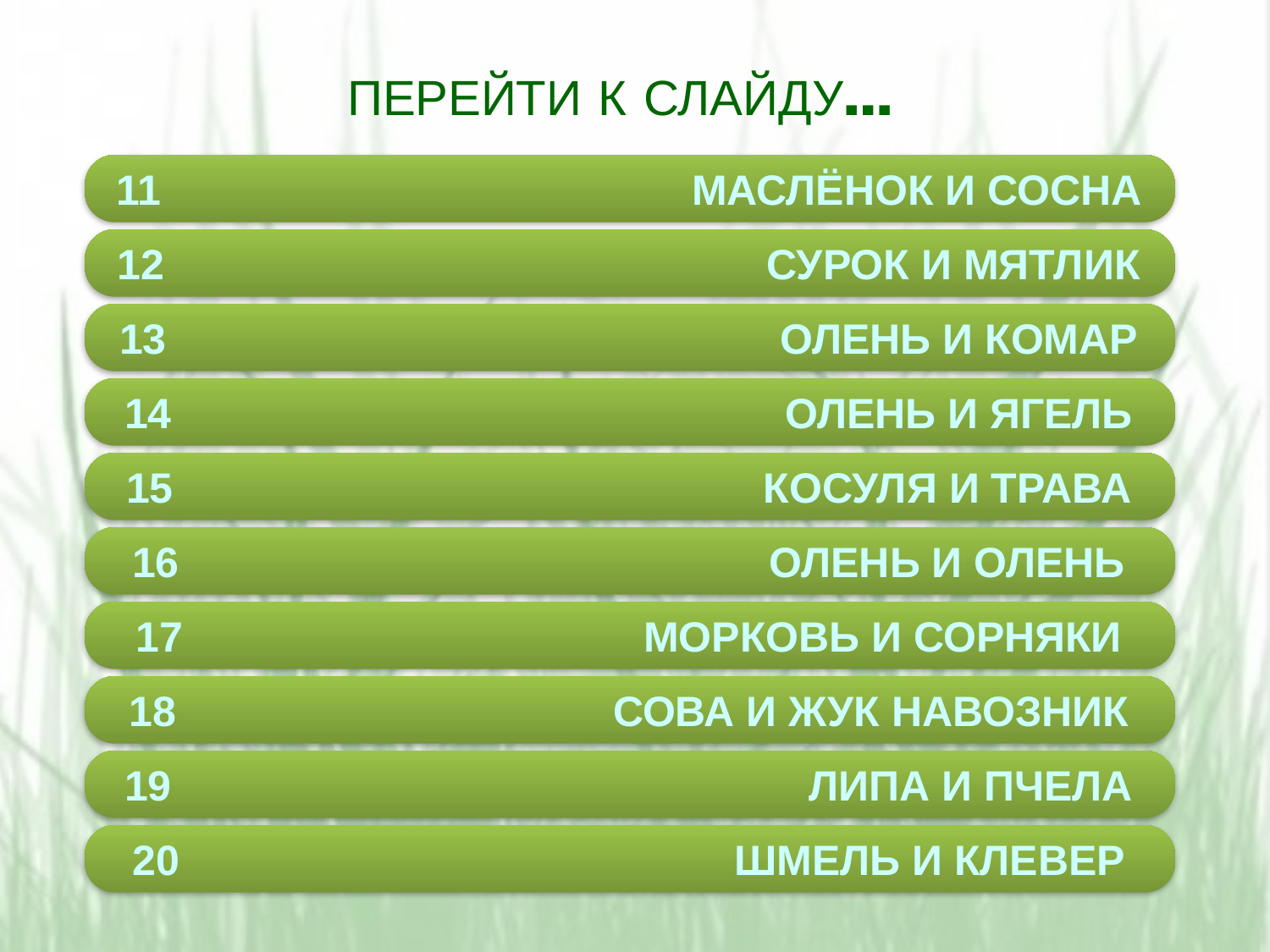

ПЕРЕЙТИ К СЛАЙДУ…
11                                             МАСЛЁНОК И СОСНА
12                                                   СУРОК И МЯТЛИК
13                                                    ОЛЕНЬ И КОМАР
14                                                    ОЛЕНЬ И ЯГЕЛЬ
15                                                  КОСУЛЯ И ТРАВА
16                                                  ОЛЕНЬ И ОЛЕНЬ
17                                       МОРКОВЬ И СОРНЯКИ
18                                     СОВА И ЖУК НАВОЗНИК
19                                                      ЛИПА И ПЧЕЛА
20                                               ШМЕЛЬ И КЛЕВЕР